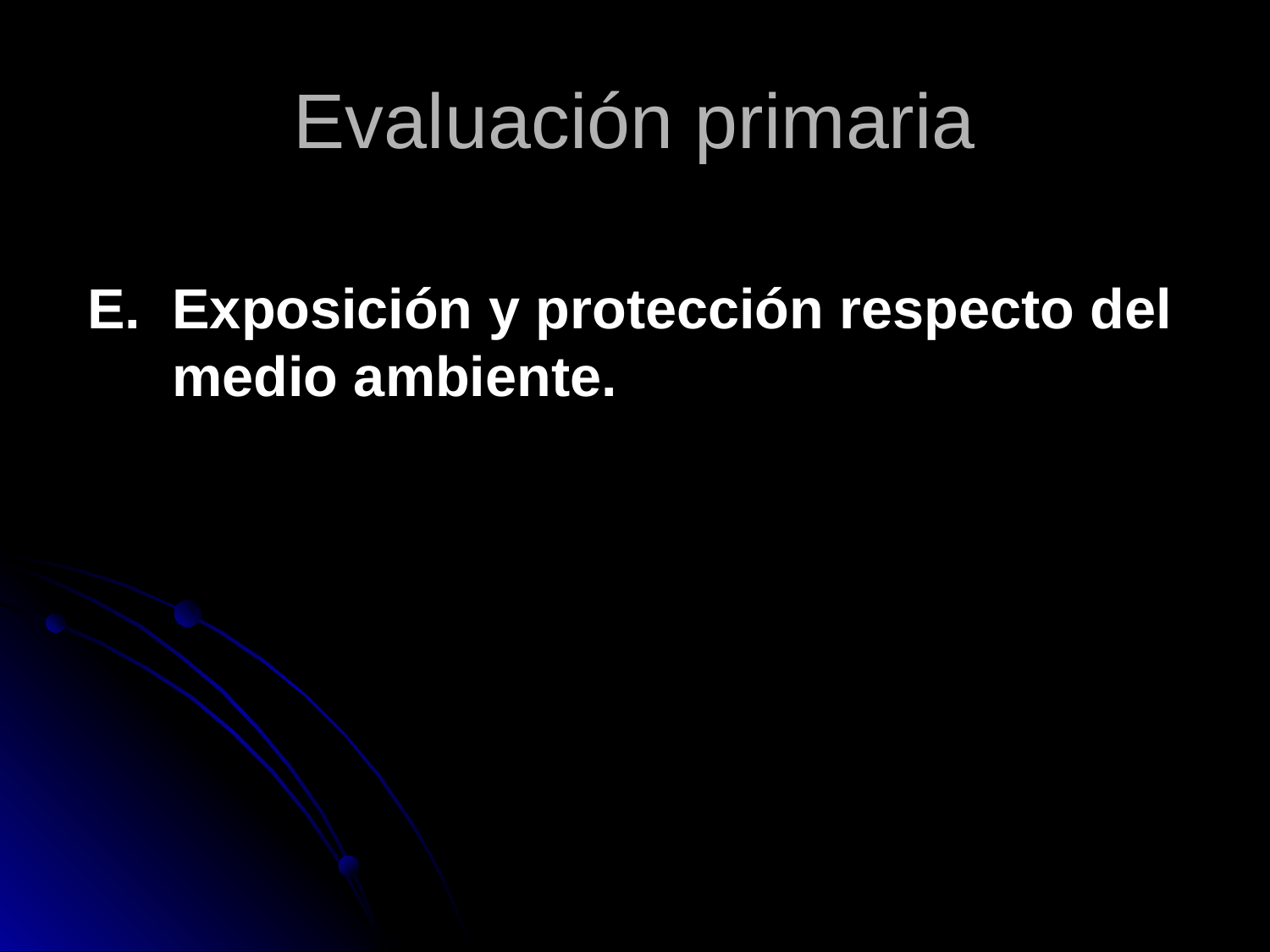

# Evaluación primaria
E.	Exposición y protección respecto del medio ambiente.